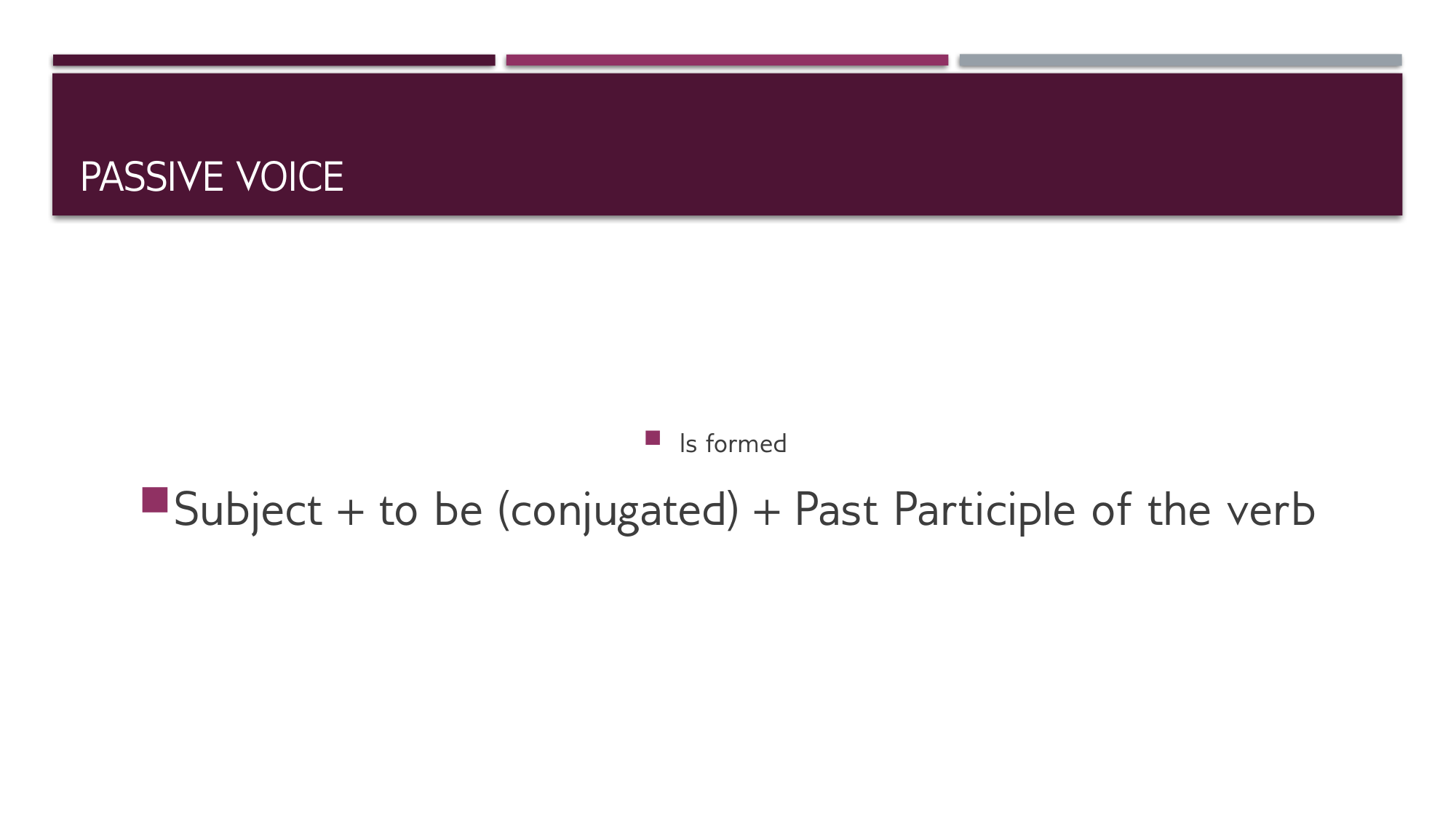

# Passive voice
Is formed
Subject + to be (conjugated) + Past Participle of the verb